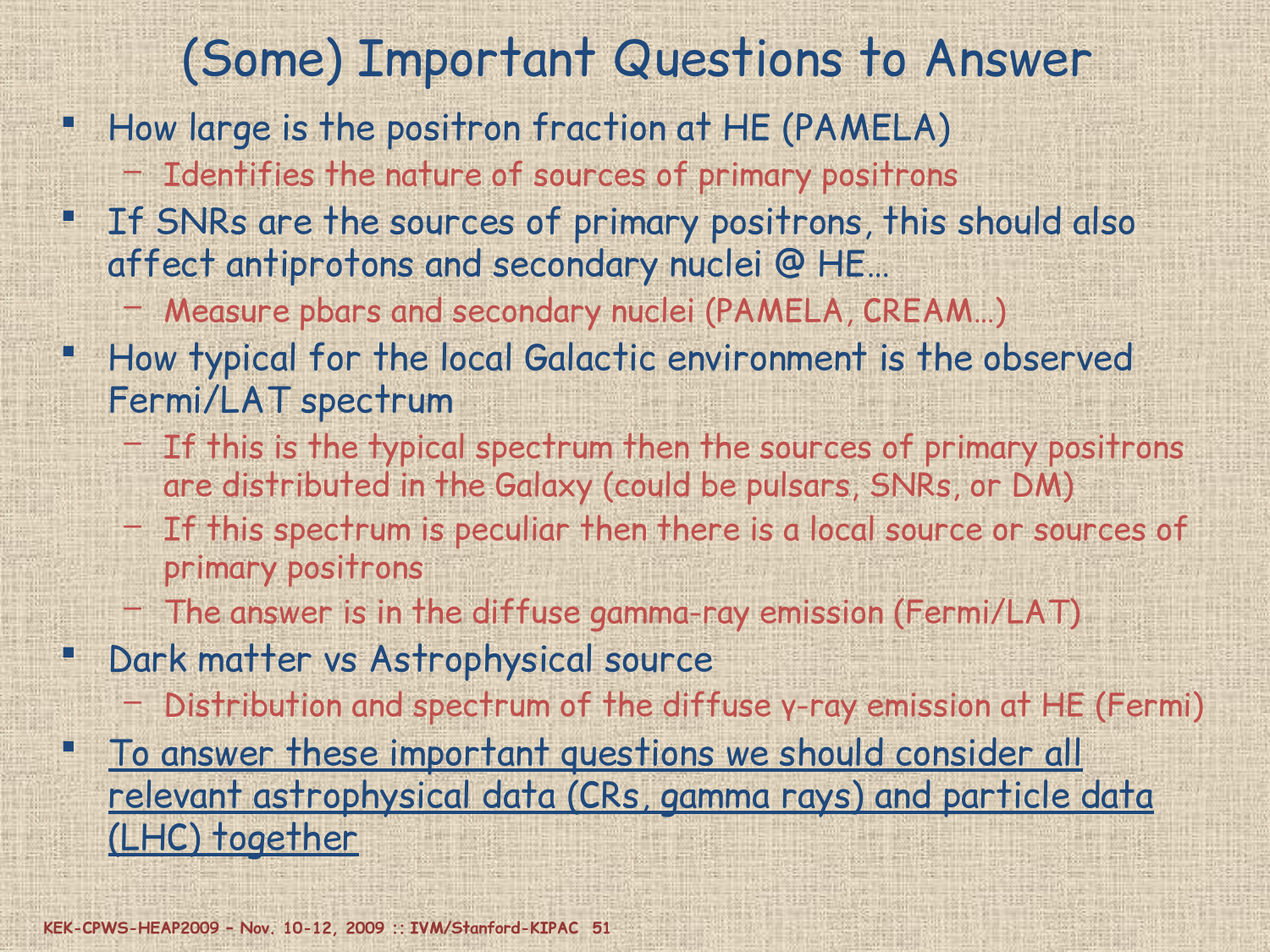

# (Some) Important Questions to Answer
How large is the positron fraction at HE (PAMELA)
Identifies the nature of sources of primary positrons
If SNRs are the sources of primary positrons, this should also affect antiprotons and secondary nuclei @ HE…
Measure pbars and secondary nuclei (PAMELA, CREAM…)
How typical for the local Galactic environment is the observed Fermi/LAT spectrum
If this is the typical spectrum then the sources of primary positrons are distributed in the Galaxy (could be pulsars, SNRs, or DM)
If this spectrum is peculiar then there is a local source or sources of primary positrons
The answer is in the diffuse gamma-ray emission (Fermi/LAT)
Dark matter vs Astrophysical source
Distribution and spectrum of the diffuse γ-ray emission at HE (Fermi)
To answer these important questions we should consider all relevant astrophysical data (CRs, gamma rays) and particle data (LHC) together